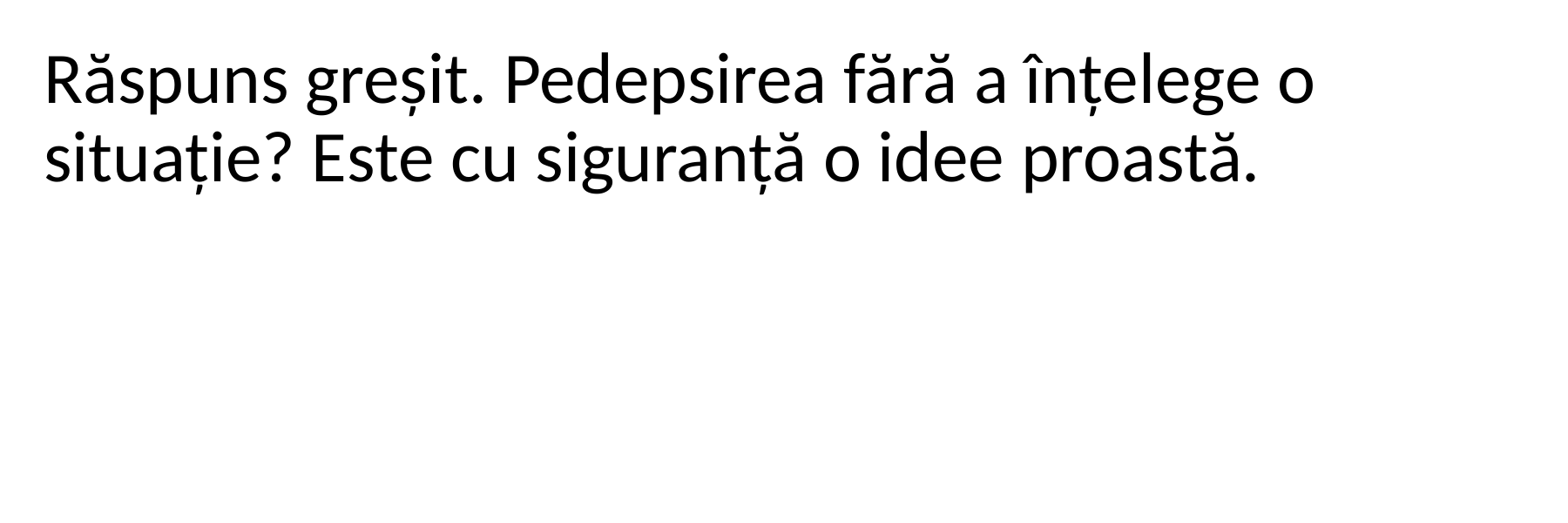

Răspuns greșit. Pedepsirea fără a înțelege o situație? Este cu siguranță o idee proastă.